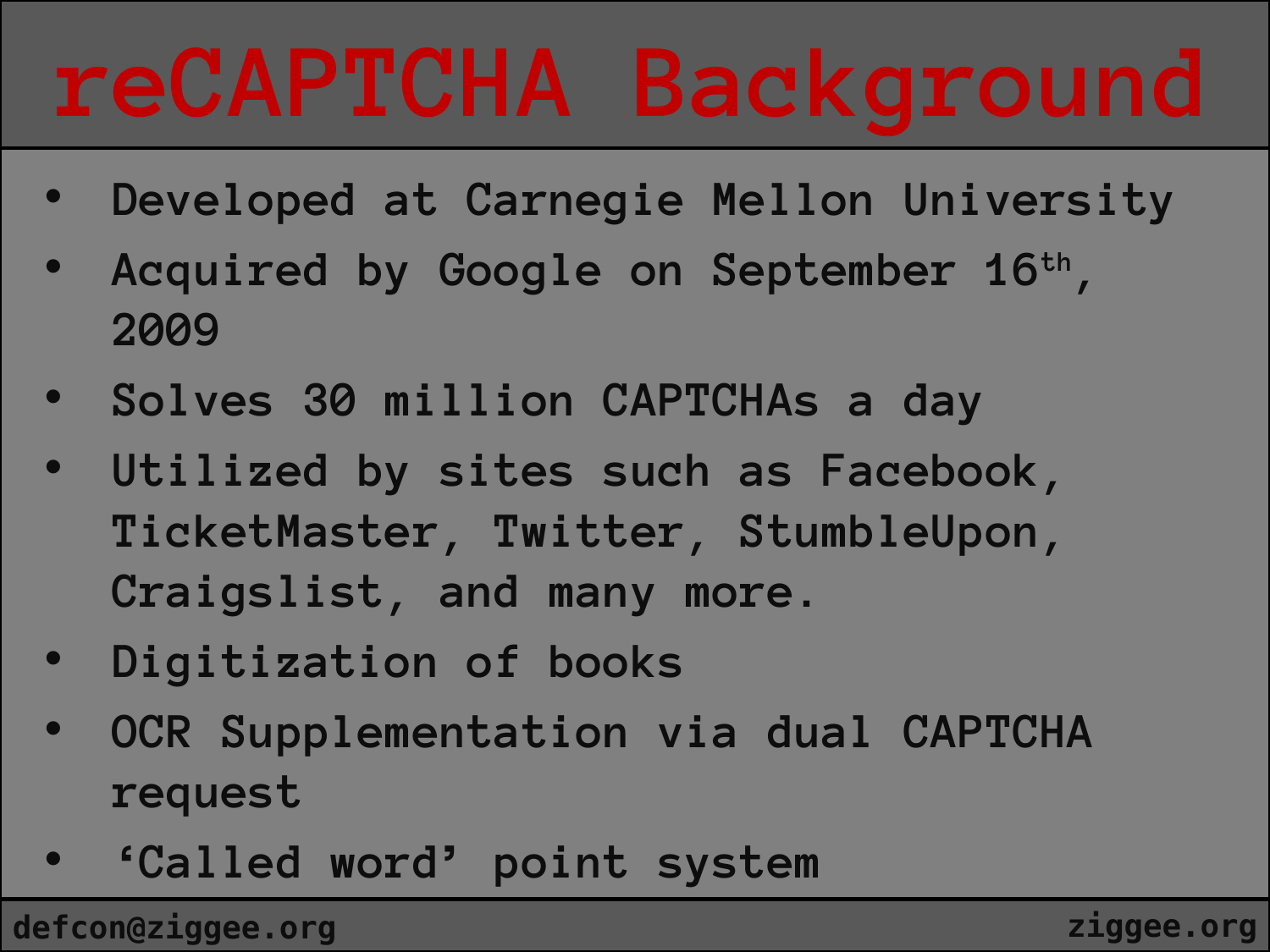

reCAPTCHA Background
Developed at Carnegie Mellon University
Acquired by Google on September 16th, 2009
Solves 30 million CAPTCHAs a day
Utilized by sites such as Facebook, TicketMaster, Twitter, StumbleUpon, Craigslist, and many more.
Digitization of books
OCR Supplementation via dual CAPTCHA request
‘Called word’ point system

ziggee.org
defcon@ziggee.org